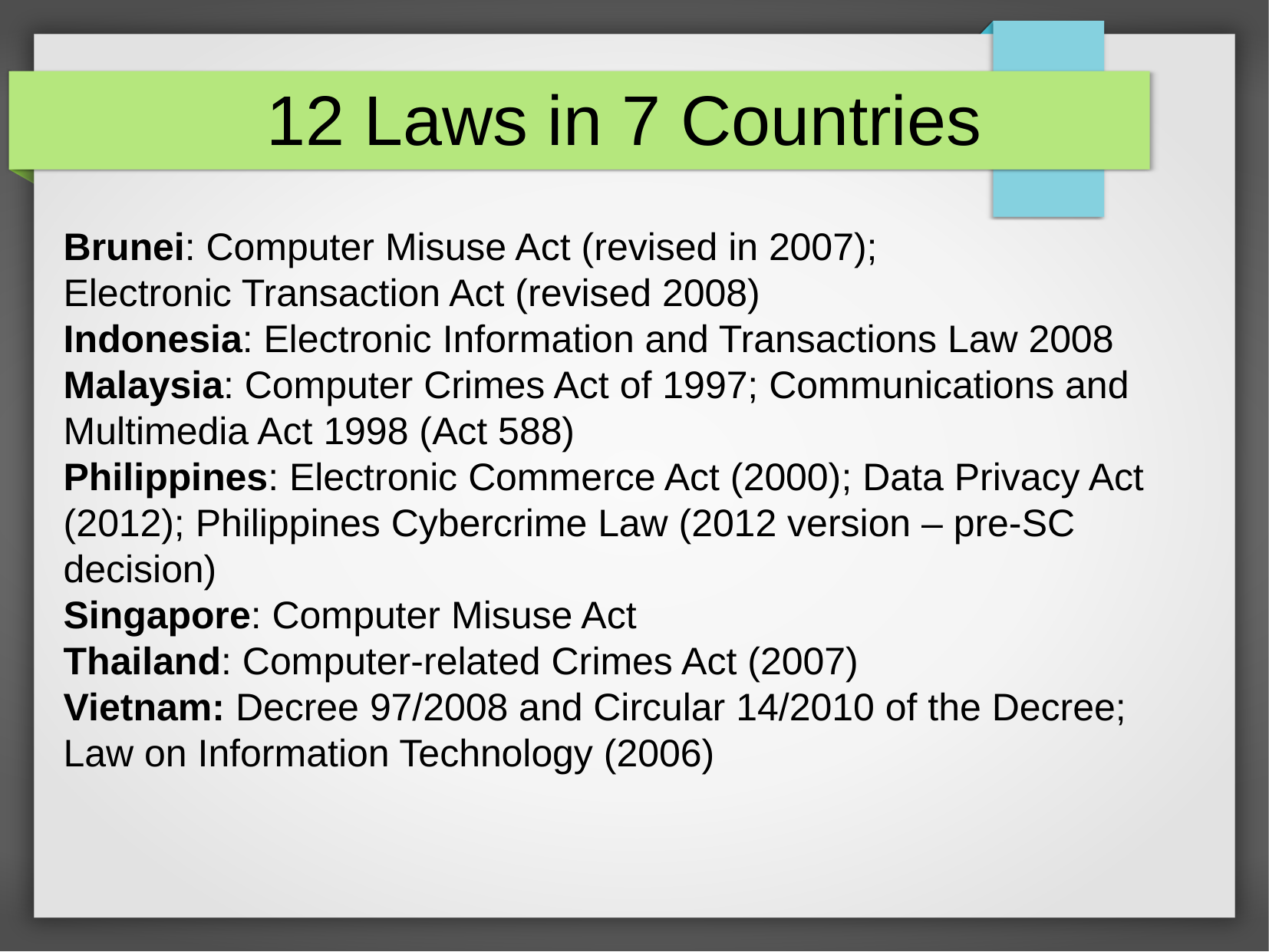

12 Laws in 7 Countries
Brunei: Computer Misuse Act (revised in 2007);
Electronic Transaction Act (revised 2008)
Indonesia: Electronic Information and Transactions Law 2008
Malaysia: Computer Crimes Act of 1997; Communications and Multimedia Act 1998 (Act 588)
Philippines: Electronic Commerce Act (2000); Data Privacy Act (2012); Philippines Cybercrime Law (2012 version – pre-SC decision)
Singapore: Computer Misuse Act
Thailand: Computer-related Crimes Act (2007)
Vietnam: Decree 97/2008 and Circular 14/2010 of the Decree; Law on Information Technology (2006)